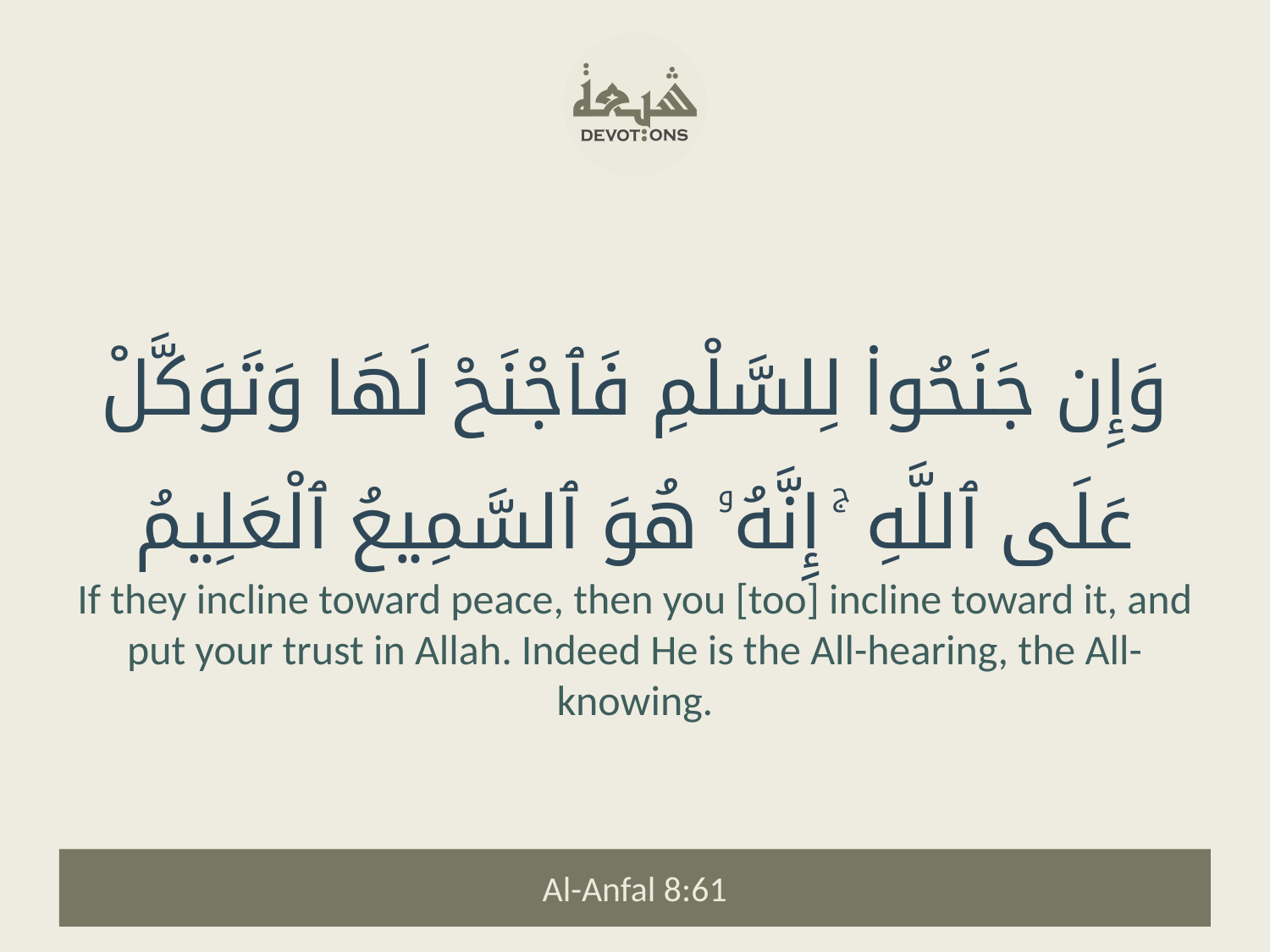

وَإِن جَنَحُوا۟ لِلسَّلْمِ فَٱجْنَحْ لَهَا وَتَوَكَّلْ عَلَى ٱللَّهِ ۚ إِنَّهُۥ هُوَ ٱلسَّمِيعُ ٱلْعَلِيمُ
If they incline toward peace, then you [too] incline toward it, and put your trust in Allah. Indeed He is the All-hearing, the All-knowing.
Al-Anfal 8:61